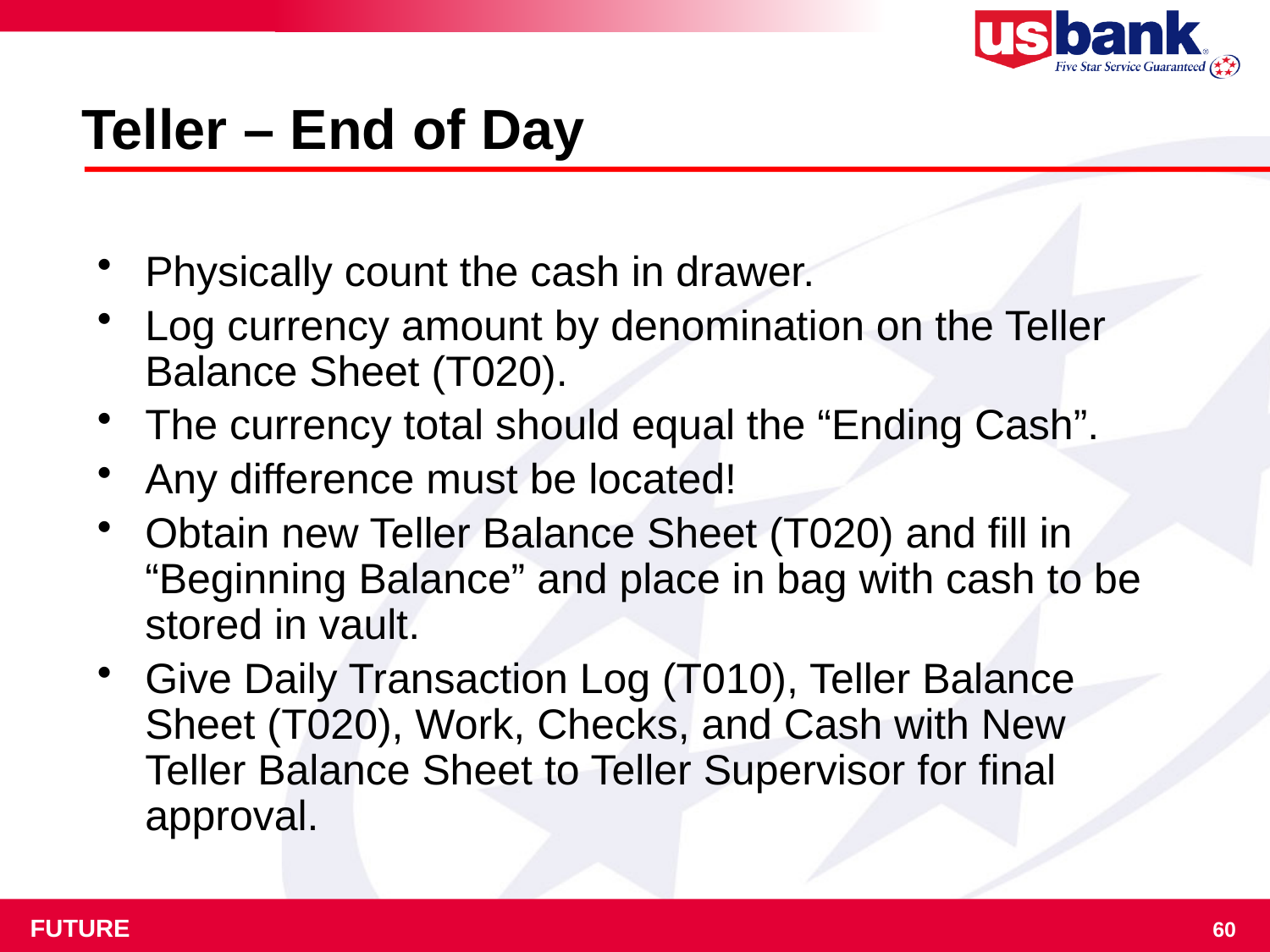

# Teller – End of Day
Physically count the cash in drawer.
Log currency amount by denomination on the Teller Balance Sheet (T020).
The currency total should equal the “Ending Cash”.
Any difference must be located!
Obtain new Teller Balance Sheet (T020) and fill in “Beginning Balance” and place in bag with cash to be stored in vault.
Give Daily Transaction Log (T010), Teller Balance Sheet (T020), Work, Checks, and Cash with New Teller Balance Sheet to Teller Supervisor for final approval.